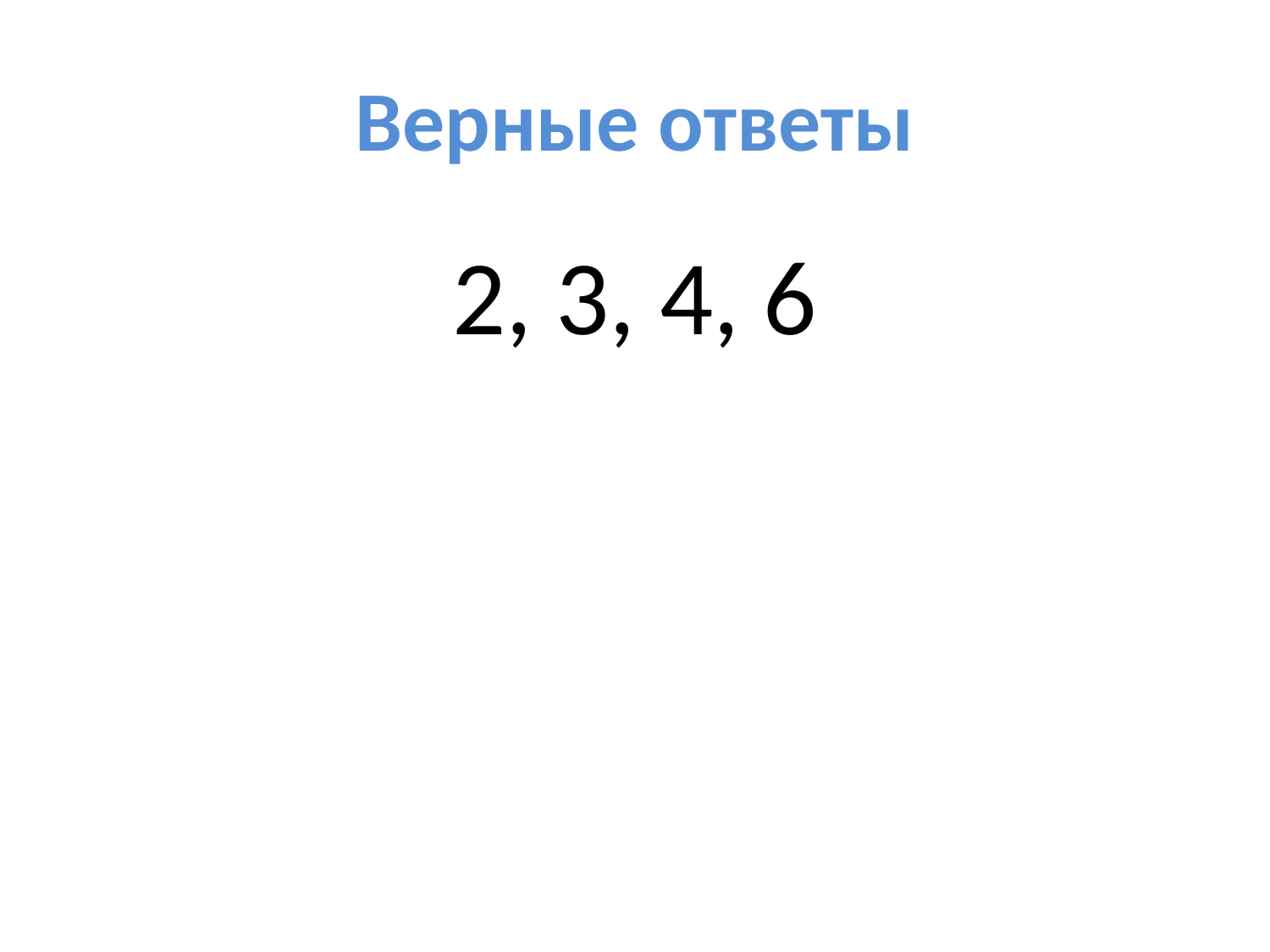

# Верные ответы
2, 3, 4, 6